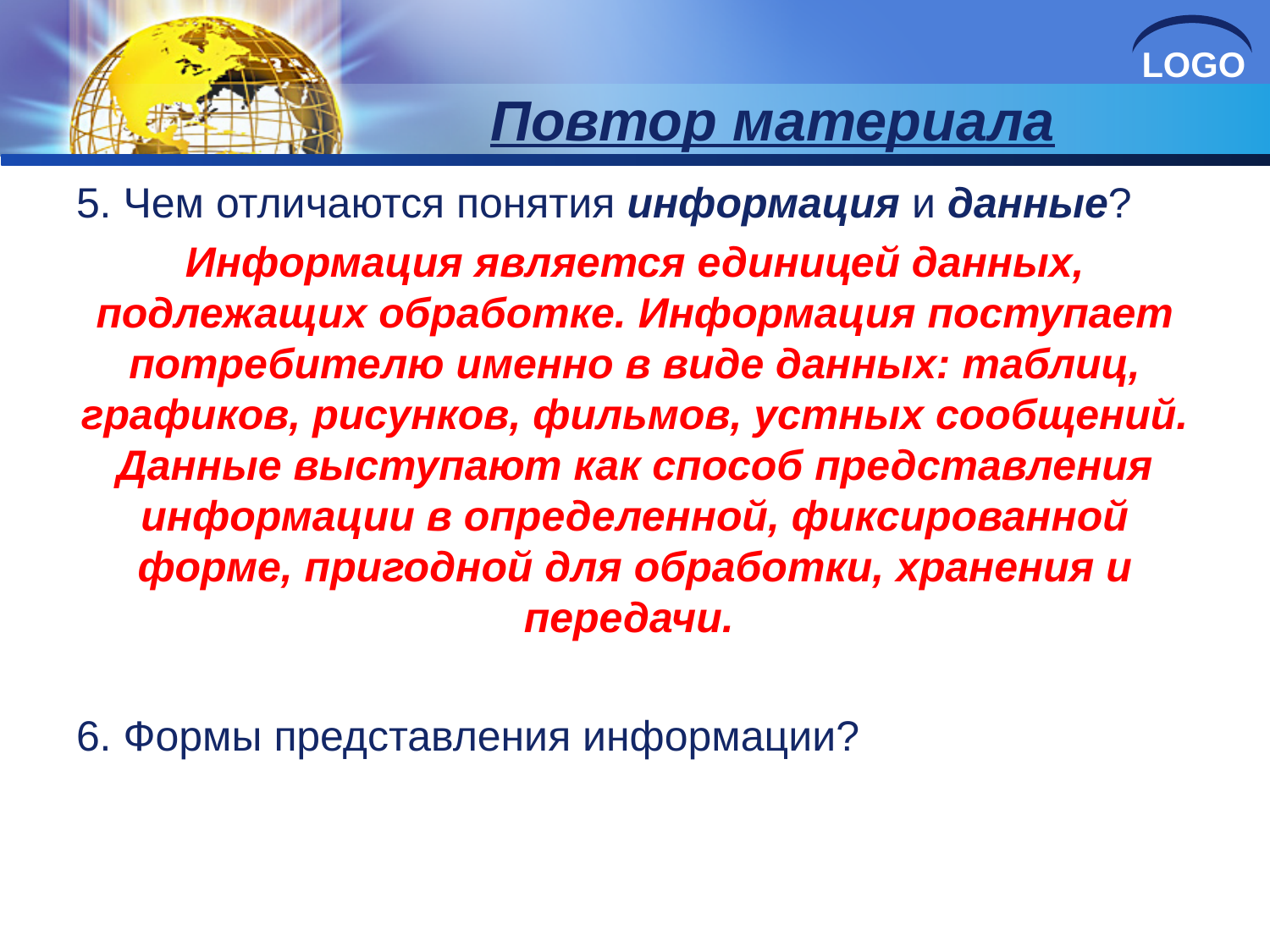

# Повтор материала
5. Чем отличаются понятия информация и данные?
Информация является единицей данных, подлежащих обработке. Информация поступает потребителю именно в виде данных: таблиц, графиков, рисунков, фильмов, устных сообщений. Данные выступают как способ представления информации в определенной, фиксированной форме, пригодной для обработки, хранения и передачи.

6. Формы представления информации?